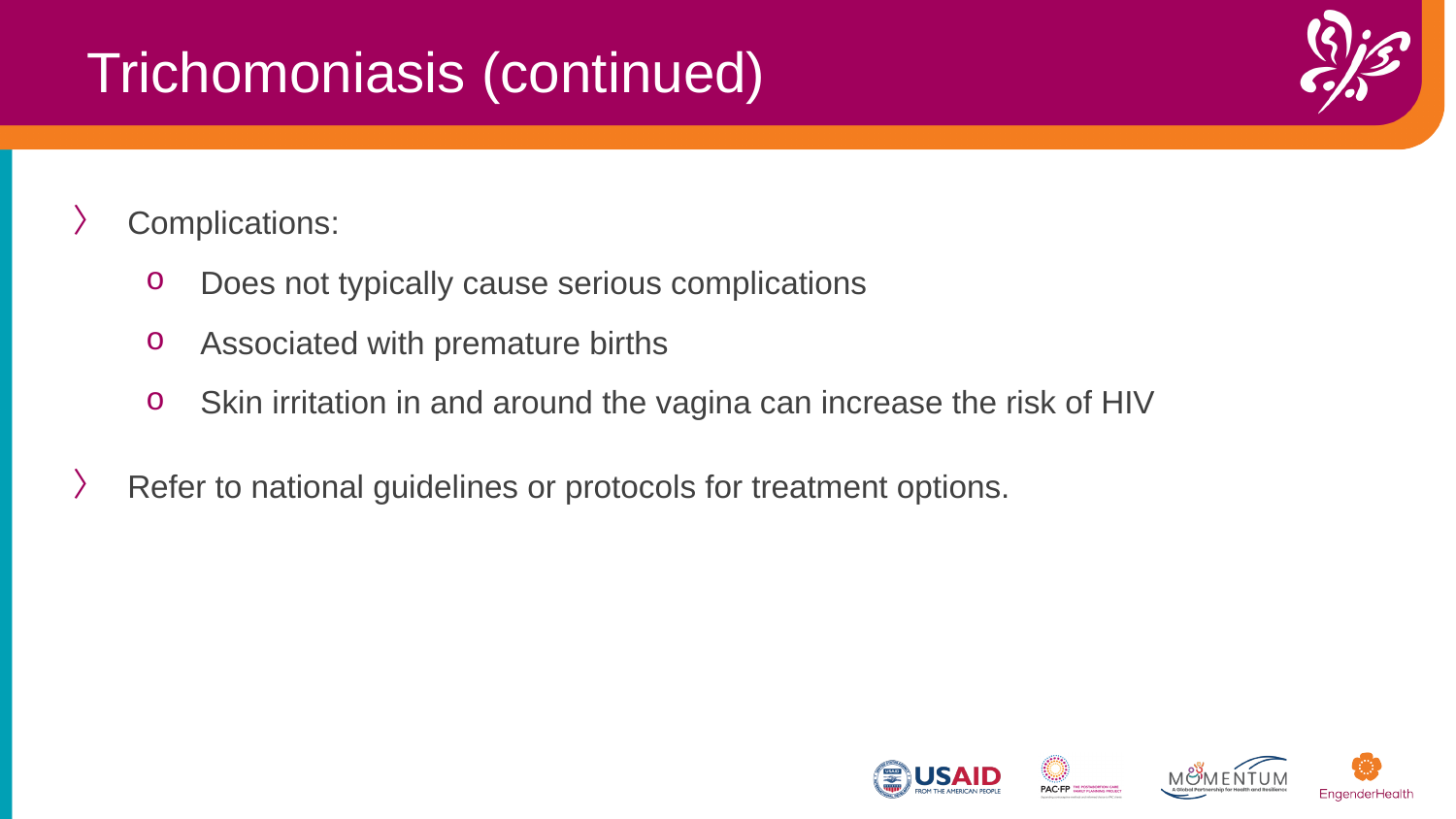

Trichomoniasis (continued)
Complications:
Does not typically cause serious complications
Associated with premature births
Skin irritation in and around the vagina can increase the risk of HIV
Refer to national guidelines or protocols for treatment options.